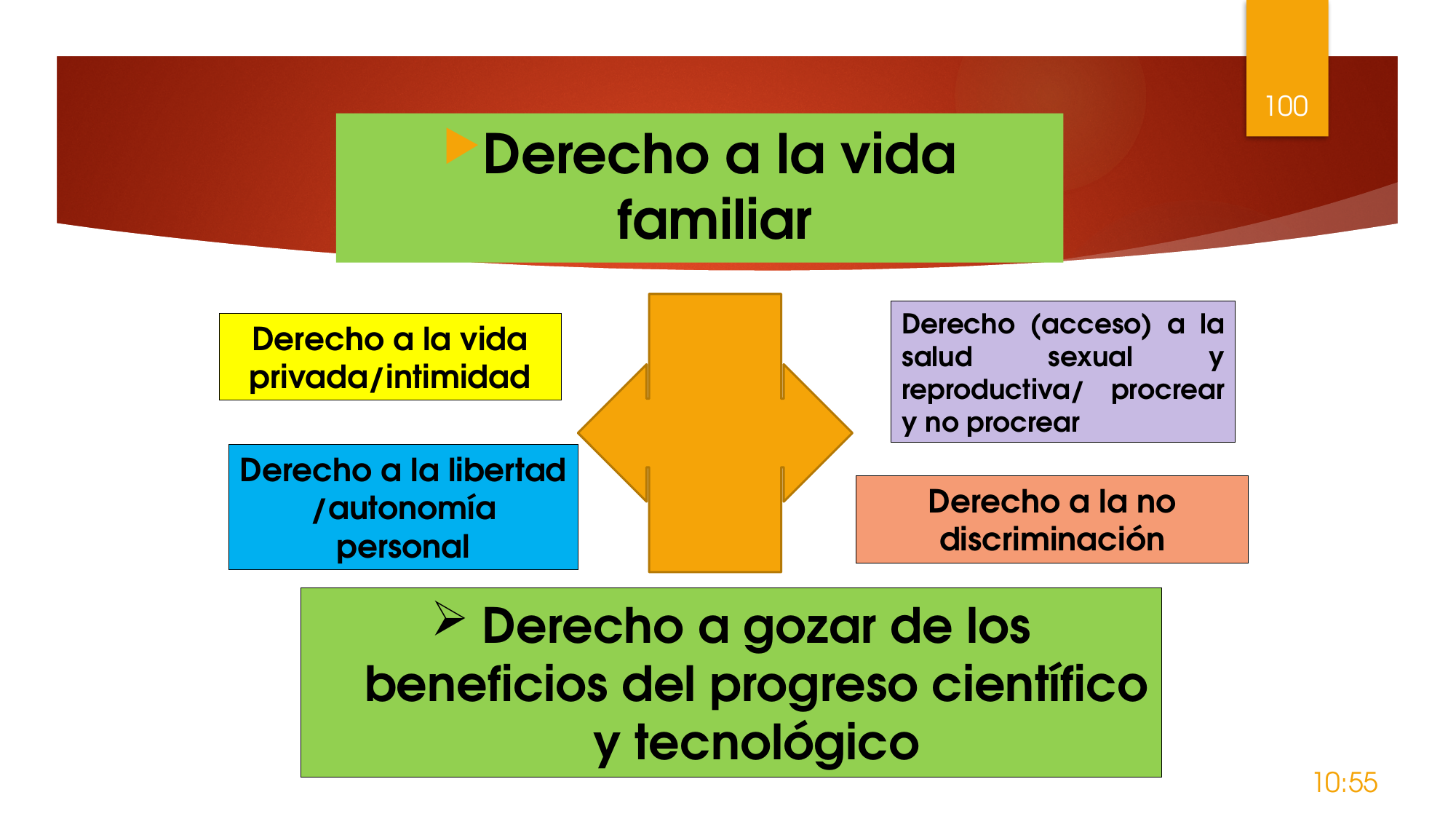

100
Derecho a la vida familiar

Derecho (acceso) a la salud sexual y reproductiva/ procrear y no procrear
Derecho a la vida privada/intimidad
Derecho a la libertad /autonomía personal
Derecho a la no discriminación
# Derecho a gozar de los beneficios del progreso científico y tecnológico
10:55